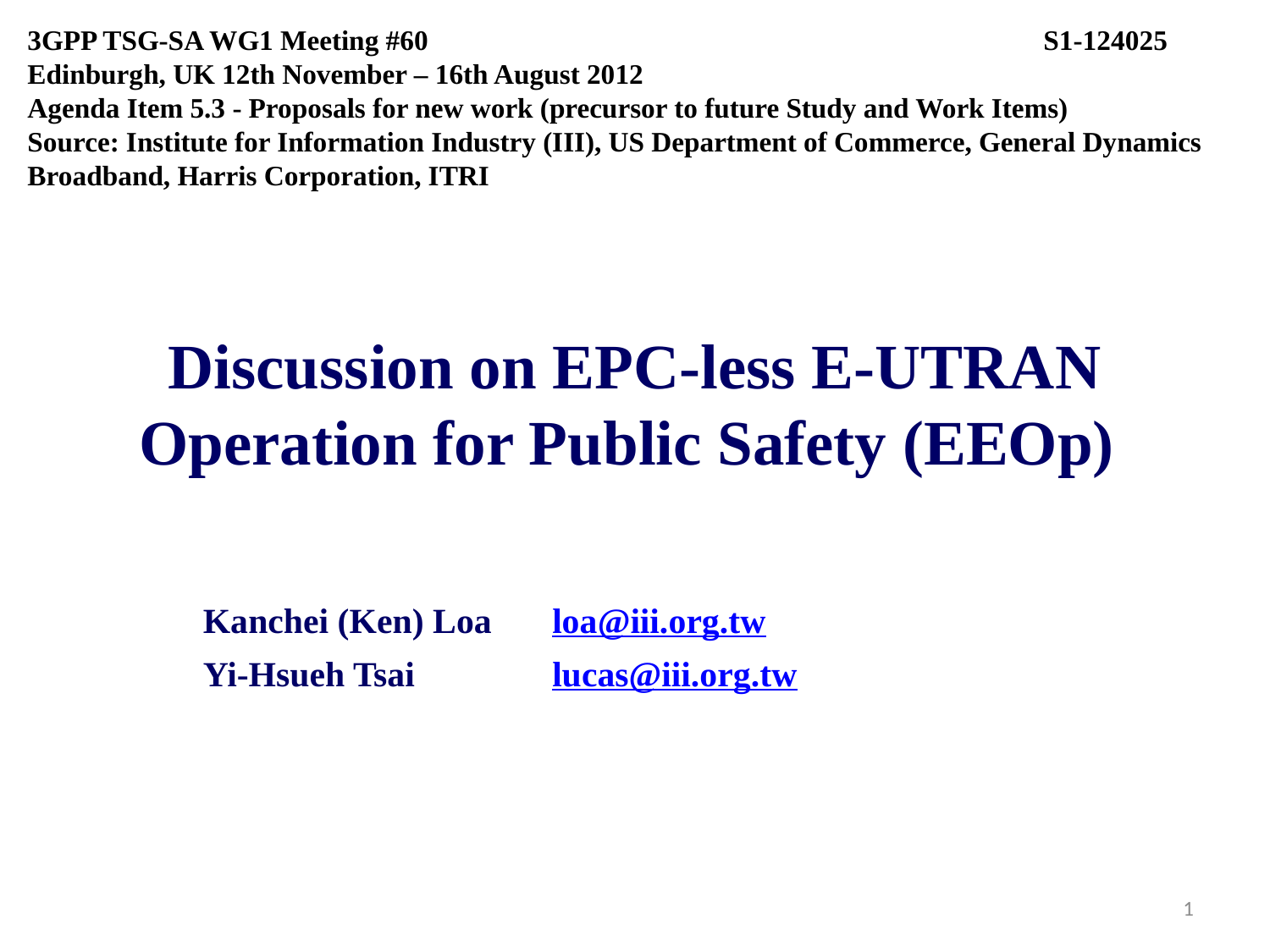

3GPP TSG-SA WG1 Meeting #60					S1-124025
Edinburgh, UK 12th November – 16th August 2012
Agenda Item 5.3 - Proposals for new work (precursor to future Study and Work Items)
Source: Institute for Information Industry (III), US Department of Commerce, General Dynamics Broadband, Harris Corporation, ITRI
Discussion on EPC-less E-UTRAN Operation for Public Safety (EEOp)
Kanchei (Ken) Loa 	loa@iii.org.tw
Yi-Hsueh Tsai	lucas@iii.org.tw
1